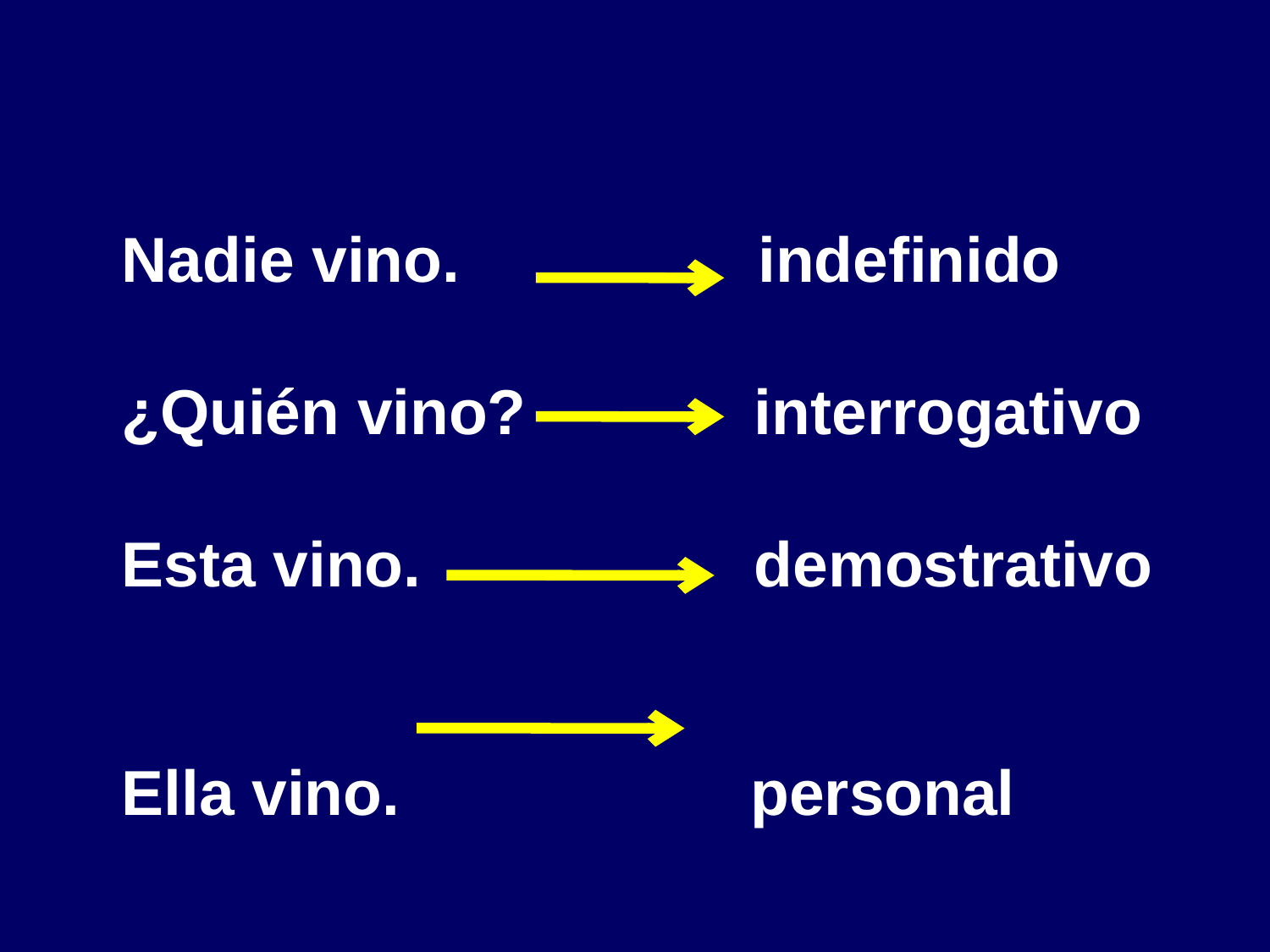

Nadie vino.                 indefinido

¿Quién vino?             interrogativo

Esta vino.                   demostrativo

Ella vino.                    personal